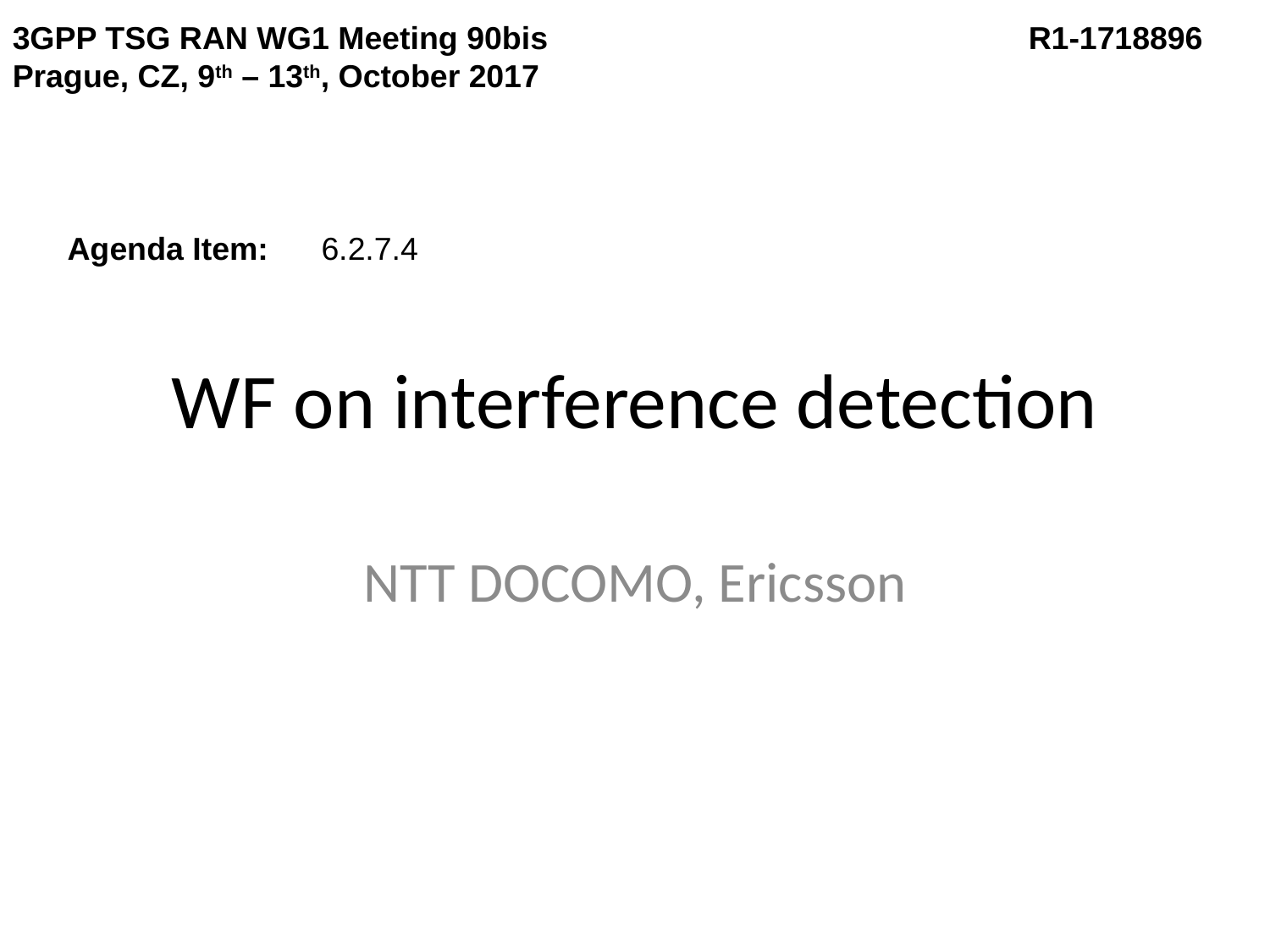

3GPP TSG RAN WG1 Meeting 90bis				R1-1718896
Prague, CZ, 9th – 13th, October 2017
Agenda Item:	6.2.7.4
# WF on interference detection
NTT DOCOMO, Ericsson